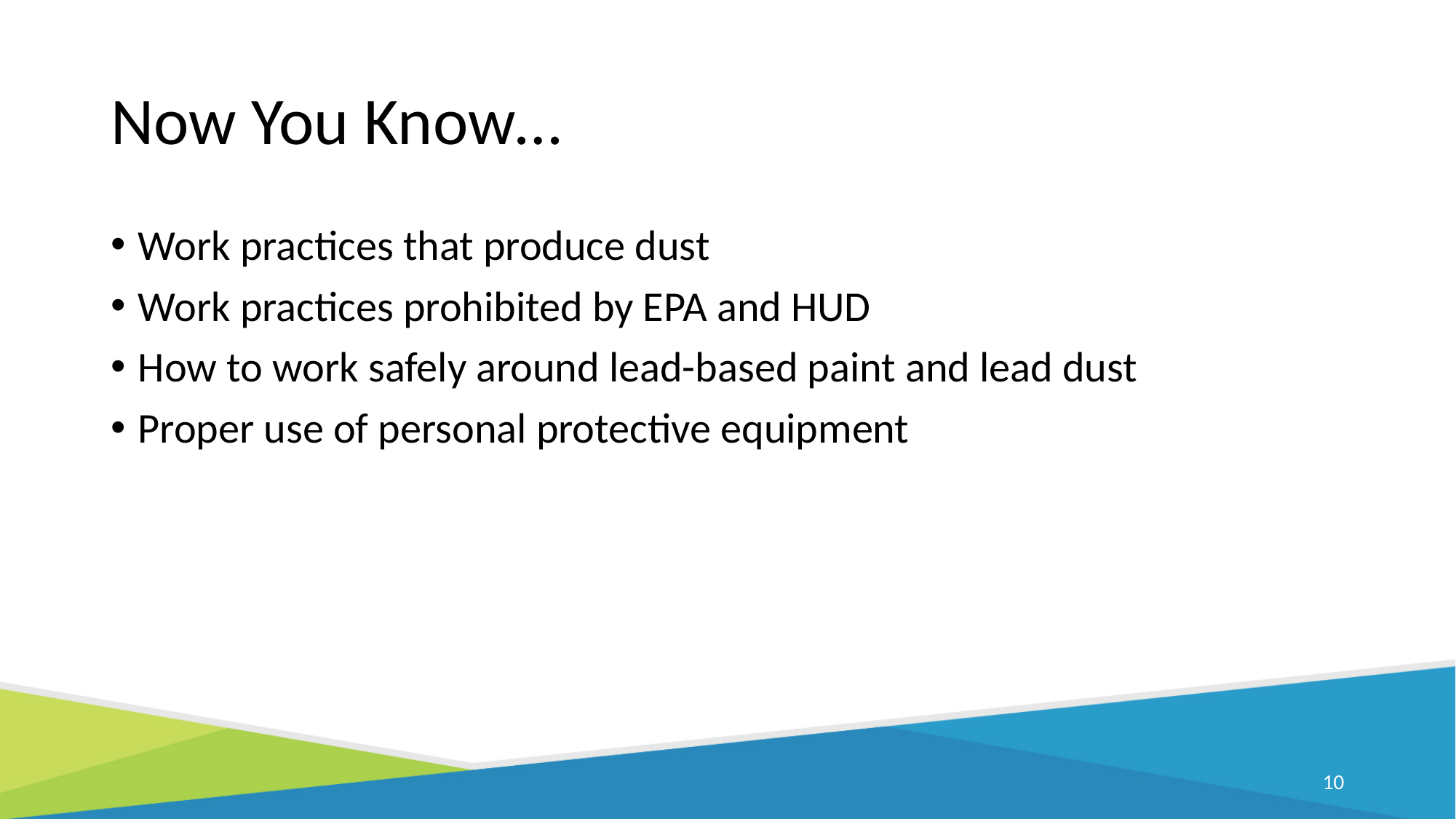

# Now You Know…
Work practices that produce dust
Work practices prohibited by EPA and HUD
How to work safely around lead-based paint and lead dust
Proper use of personal protective equipment

10